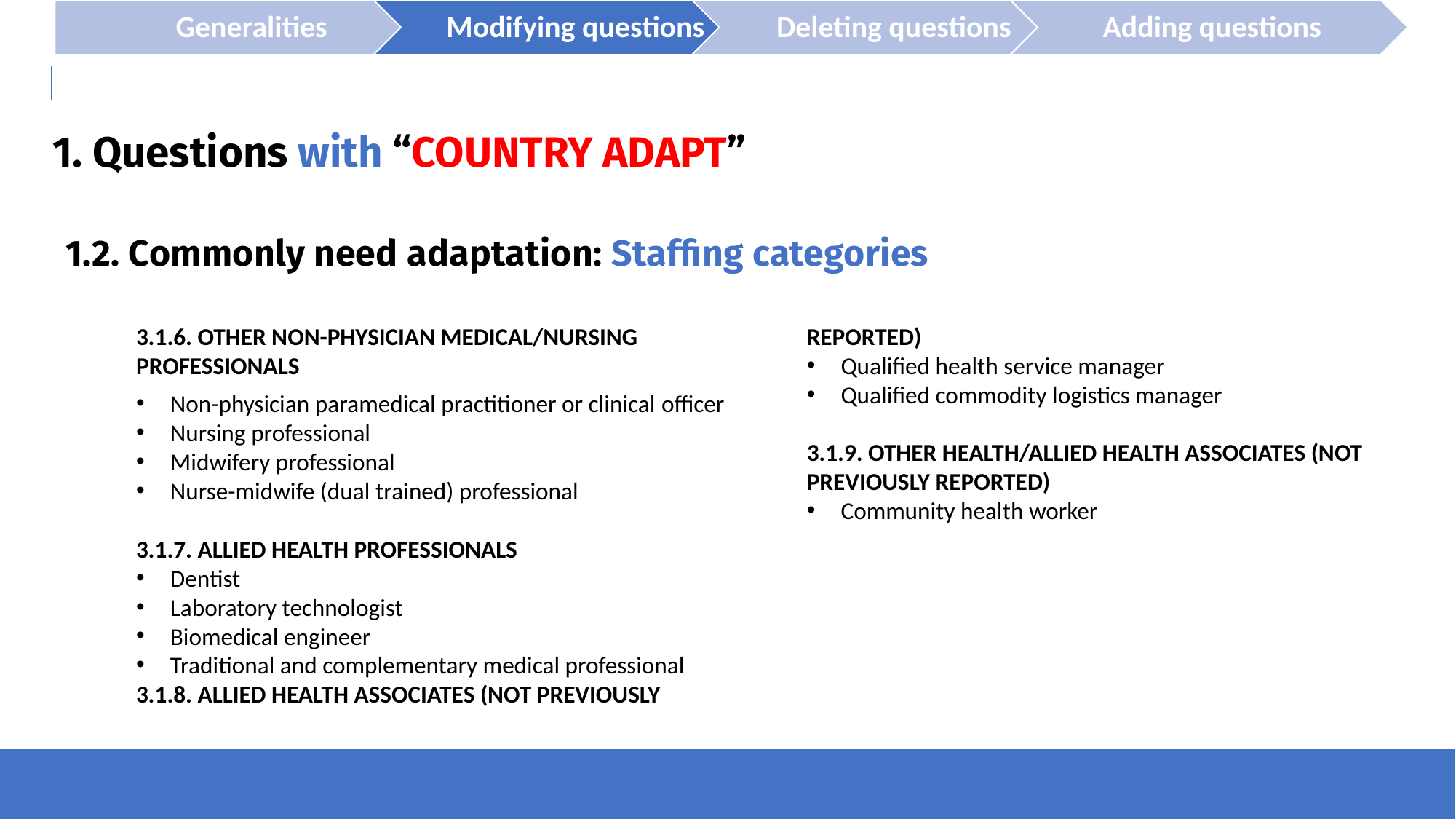

Generalities
Modifying questions
Deleting questions
Adding questions
1. Questions with “COUNTRY ADAPT”
1.2. Commonly need adaptation: Staffing categories

3.1.6. OTHER NON-PHYSICIAN MEDICAL/NURSING PROFESSIONALS
Non-physician paramedical practitioner or clinical officer
Nursing professional
Midwifery professional
Nurse-midwife (dual trained) professional

3.1.7. ALLIED HEALTH PROFESSIONALS
Dentist
Laboratory technologist
Biomedical engineer
Traditional and complementary medical professional
3.1.8. ALLIED HEALTH ASSOCIATES (NOT PREVIOUSLY REPORTED)
Qualified health service manager
Qualified commodity logistics manager

3.1.9. OTHER HEALTH/ALLIED HEALTH ASSOCIATES (NOT PREVIOUSLY REPORTED)
Community health worker